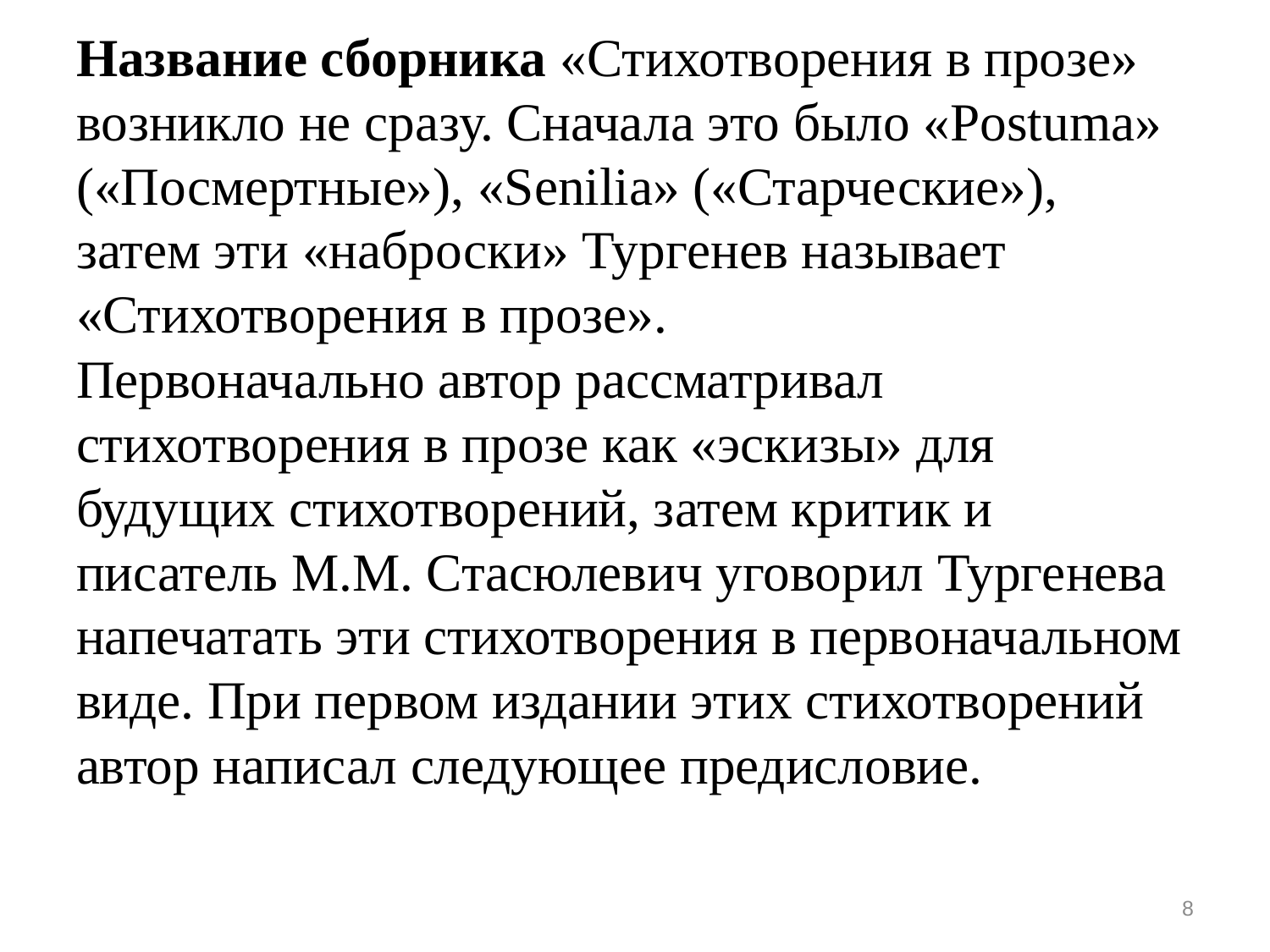

Название сборника «Стихотворения в прозе» возникло не сразу. Сначала это было «Postuma» («Посмертные»), «Senilia» («Старческие»), затем эти «наброски» Тургенев называет «Стихотворения в прозе».
Первоначально автор рассматривал стихотворения в прозе как «эскизы» для будущих стихотворений, затем критик и писатель М.М. Стасюлевич уговорил Тургенева напечатать эти стихотворения в первоначальном виде. При первом издании этих стихотворений автор написал следующее предисловие.
8